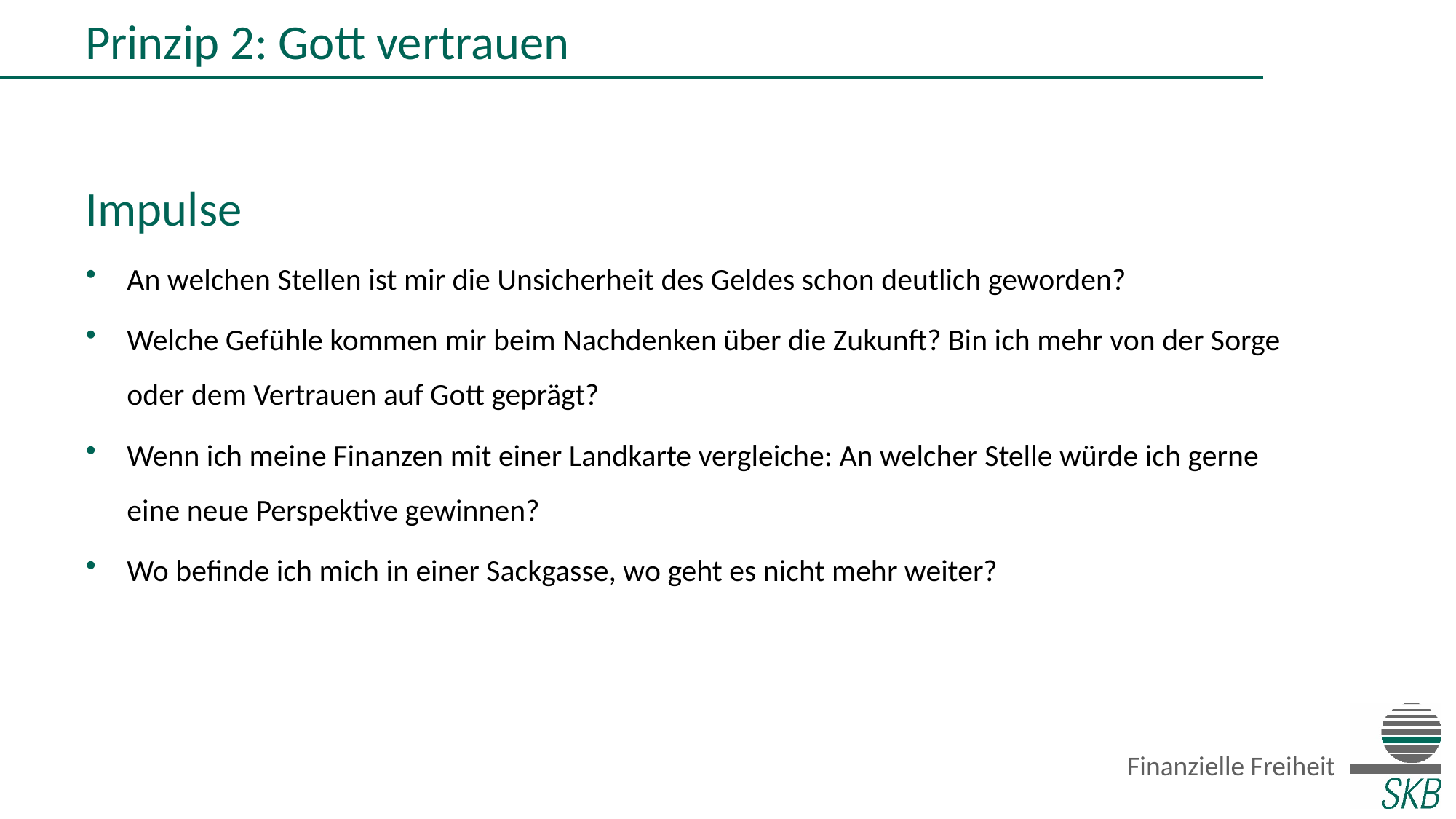

Prinzip 2: Gott vertrauen
Impulse
An welchen Stellen ist mir die Unsicherheit des Geldes schon deutlich geworden?
Welche Gefühle kommen mir beim Nachdenken über die Zukunft? Bin ich mehr von der Sorge oder dem Vertrauen auf Gott geprägt?
Wenn ich meine Finanzen mit einer Landkarte vergleiche: An welcher Stelle würde ich gerne eine neue Perspektive gewinnen?
Wo befinde ich mich in einer Sackgasse, wo geht es nicht mehr weiter?